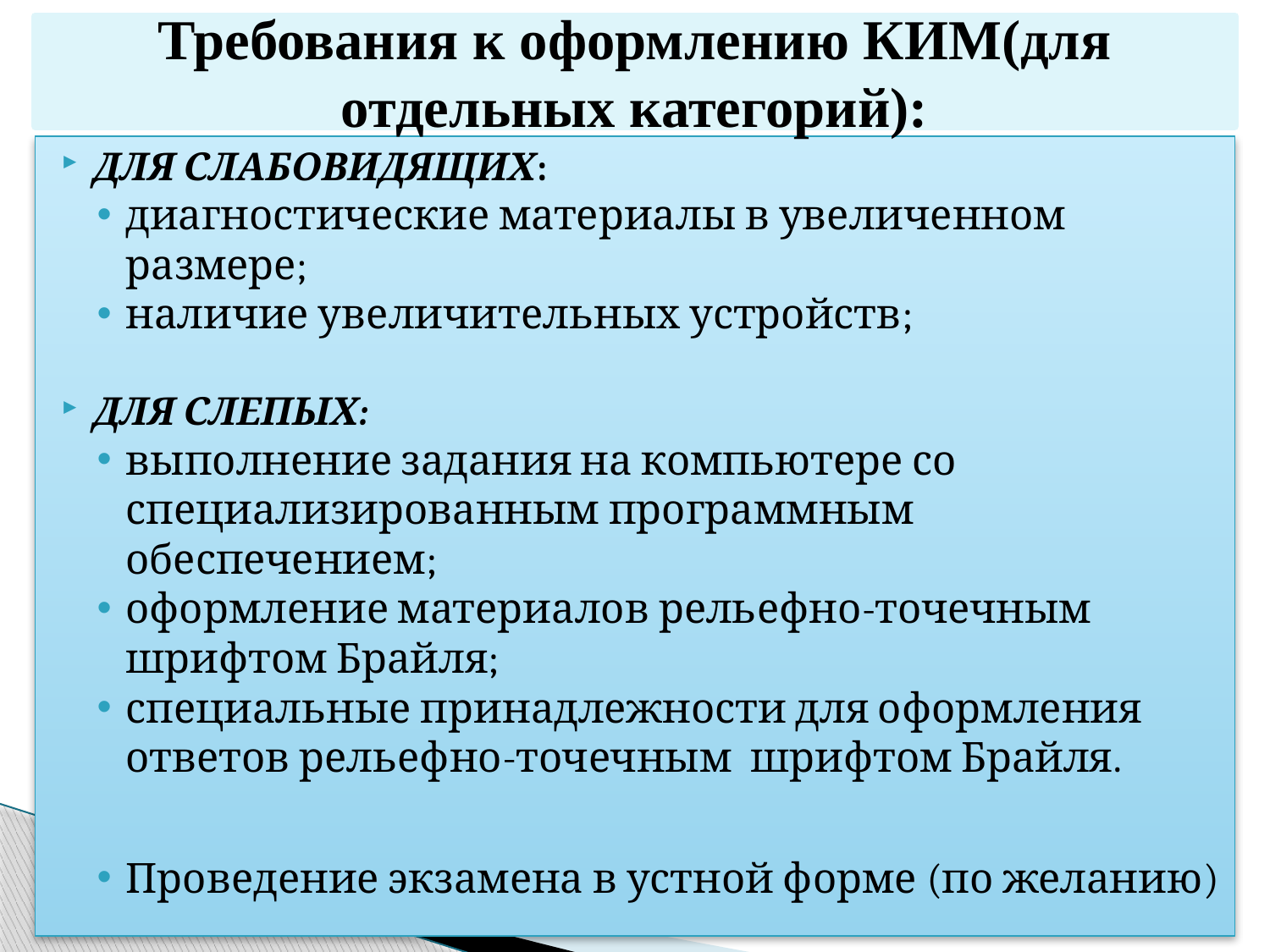

# Требования к оформлению КИМ(для отдельных категорий):
ДЛЯ СЛАБОВИДЯЩИХ:
диагностические материалы в увеличенном размере;
наличие увеличительных устройств;

ДЛЯ СЛЕПЫХ:
выполнение задания на компьютере со специализированным программным обеспечением;
оформление материалов рельефно-точечным шрифтом Брайля;
специальные принадлежности для оформления ответов рельефно-точечным  шрифтом Брайля.

Проведение экзамена в устной форме (по желанию)